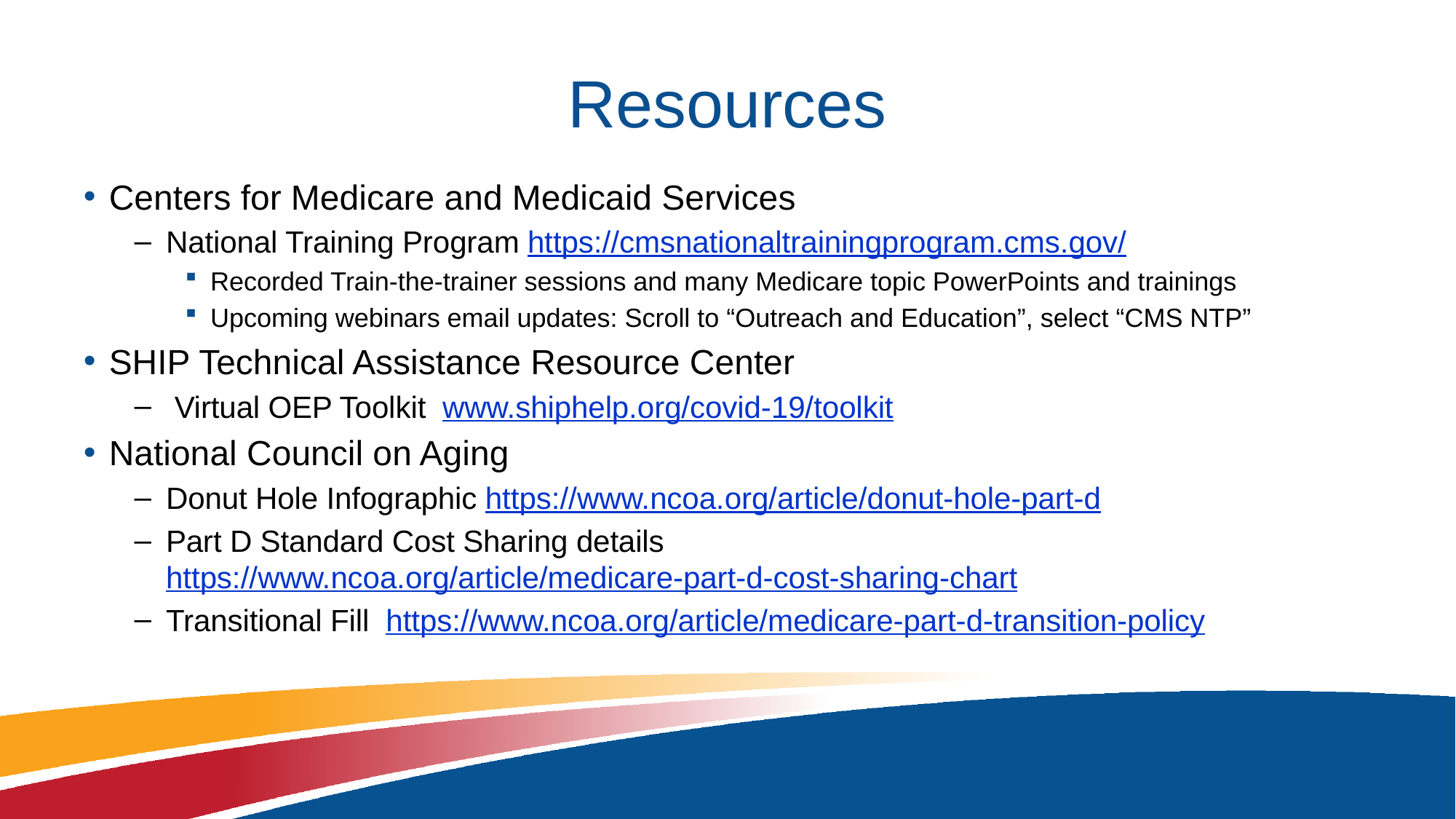

# Resources
Centers for Medicare and Medicaid Services
National Training Program https://cmsnationaltrainingprogram.cms.gov/
Recorded Train-the-trainer sessions and many Medicare topic PowerPoints and trainings
Upcoming webinars email updates: Scroll to “Outreach and Education”, select “CMS NTP”
SHIP Technical Assistance Resource Center
 Virtual OEP Toolkit  www.shiphelp.org/covid-19/toolkit
National Council on Aging
Donut Hole Infographic https://www.ncoa.org/article/donut-hole-part-d
Part D Standard Cost Sharing details https://www.ncoa.org/article/medicare-part-d-cost-sharing-chart
Transitional Fill  https://www.ncoa.org/article/medicare-part-d-transition-policy